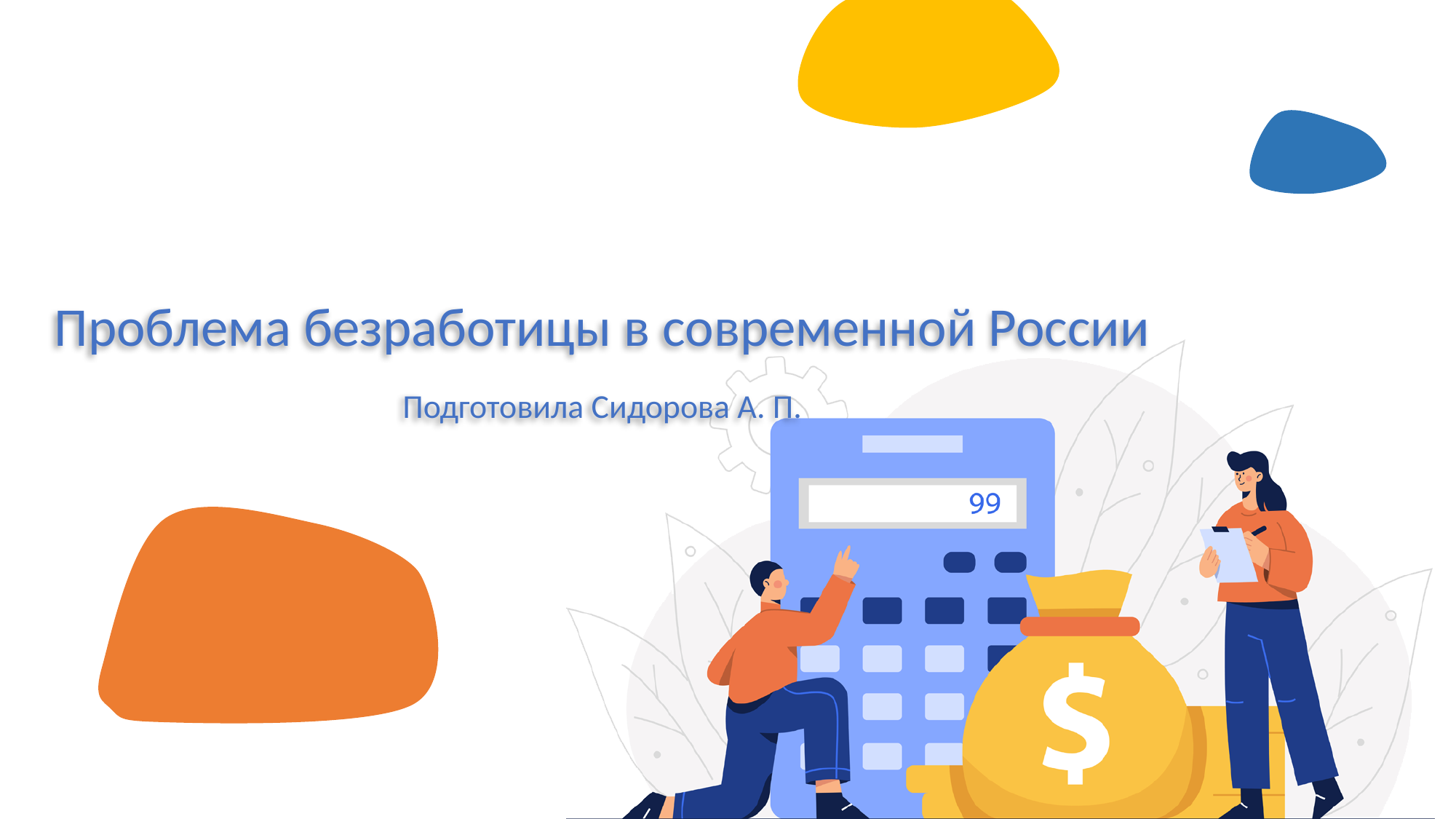

# Проблема безработицы в современной России Подготовила Сидорова А. П.